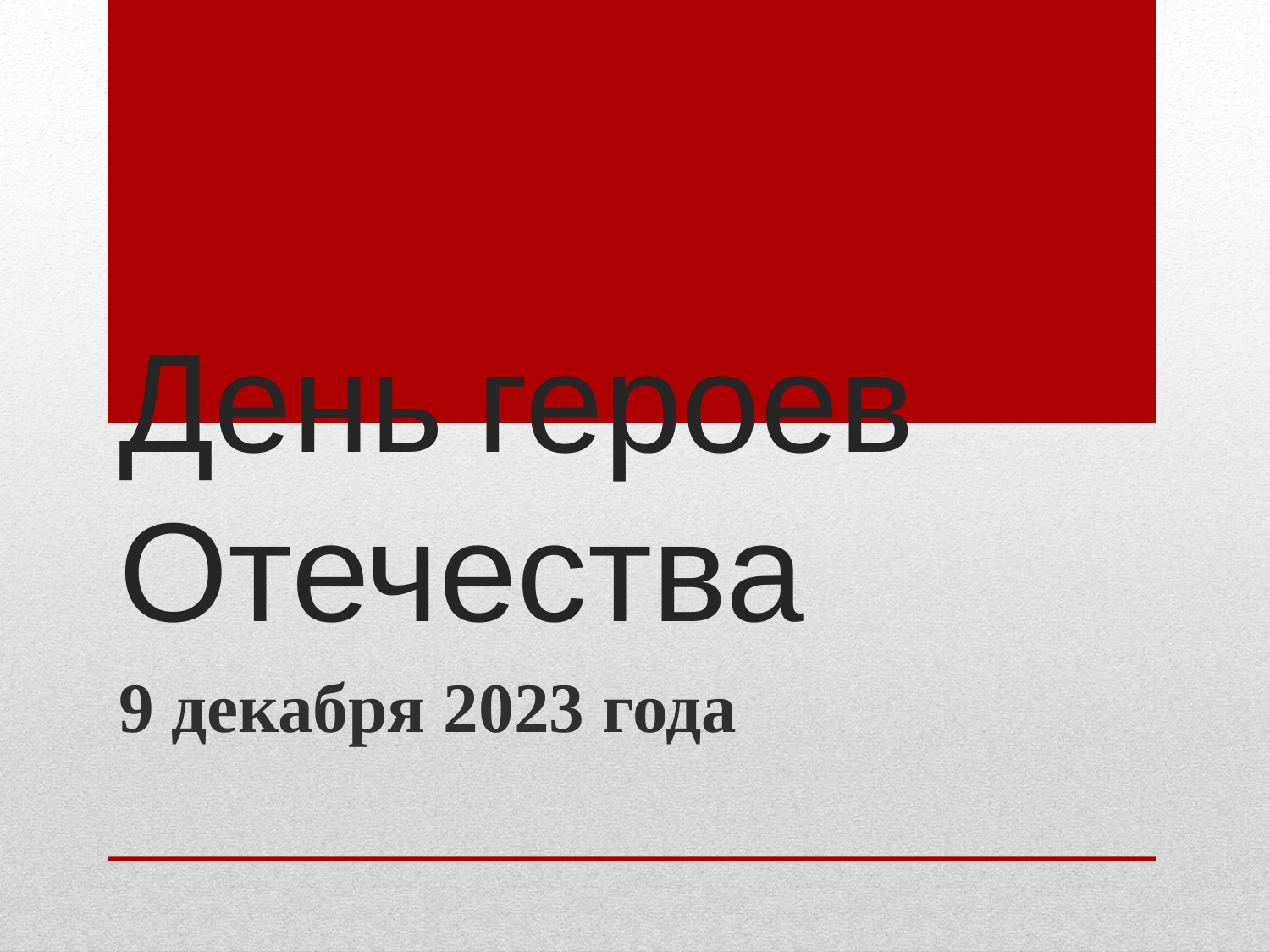

# День героев Отечества
9 декабря 2023 года